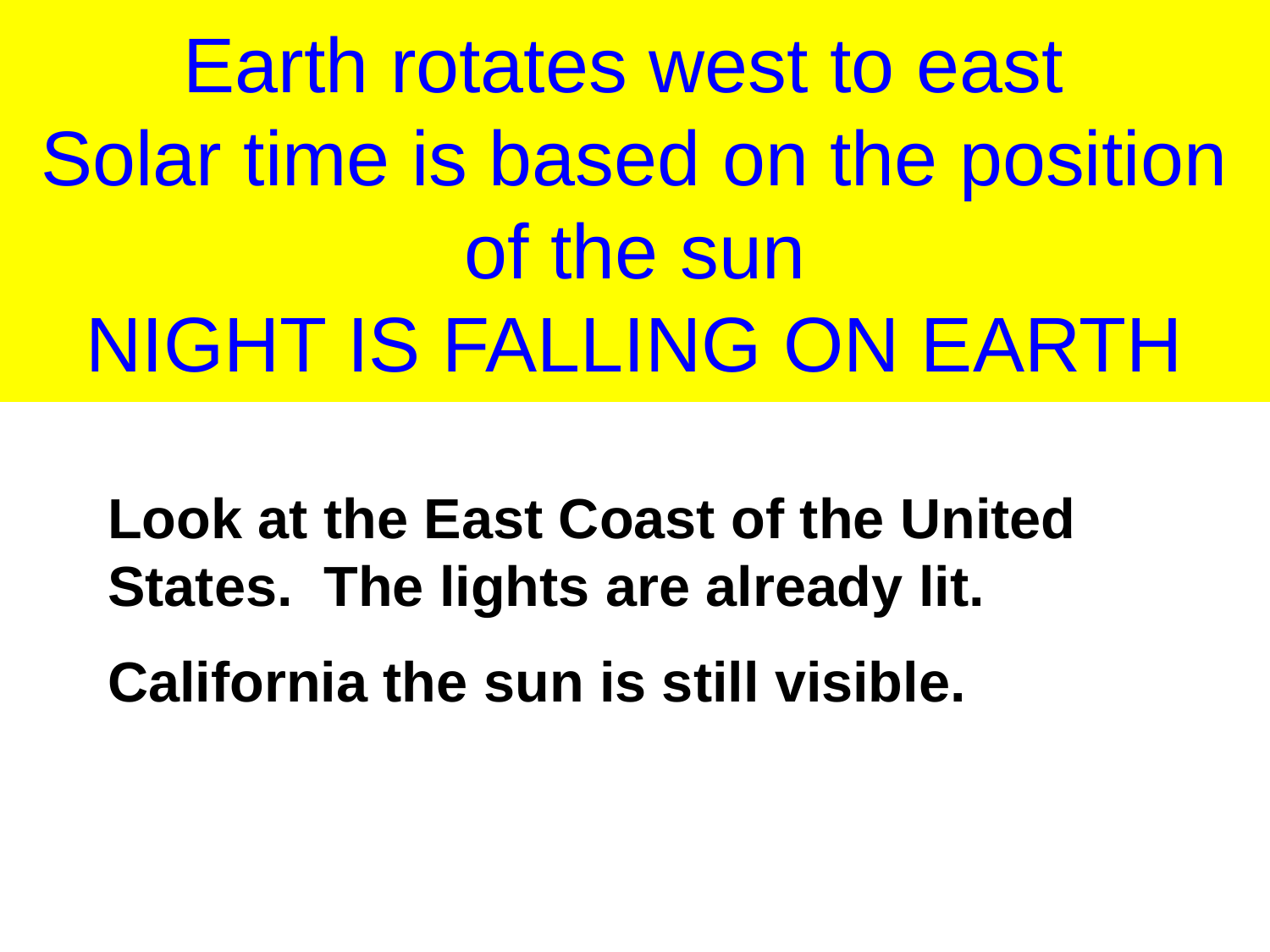

Earth rotates west to east
Solar time is based on the position of the sun
NIGHT IS FALLING ON EARTH

Look at the East Coast of the United States.  The lights are already lit.
California the sun is still visible.